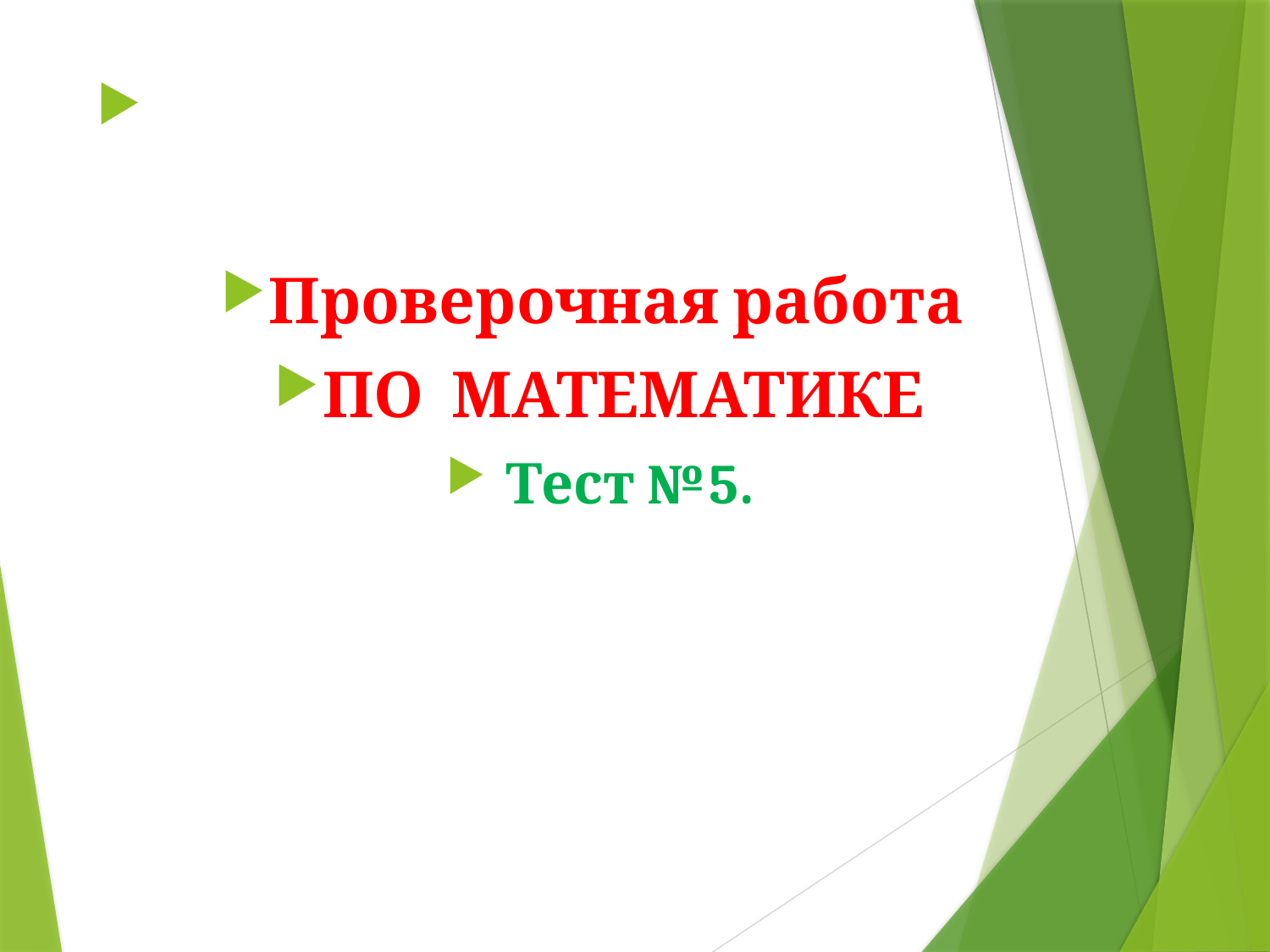

#

Проверочная работа
ПО  МАТЕМАТИКЕ
 Тест №5.